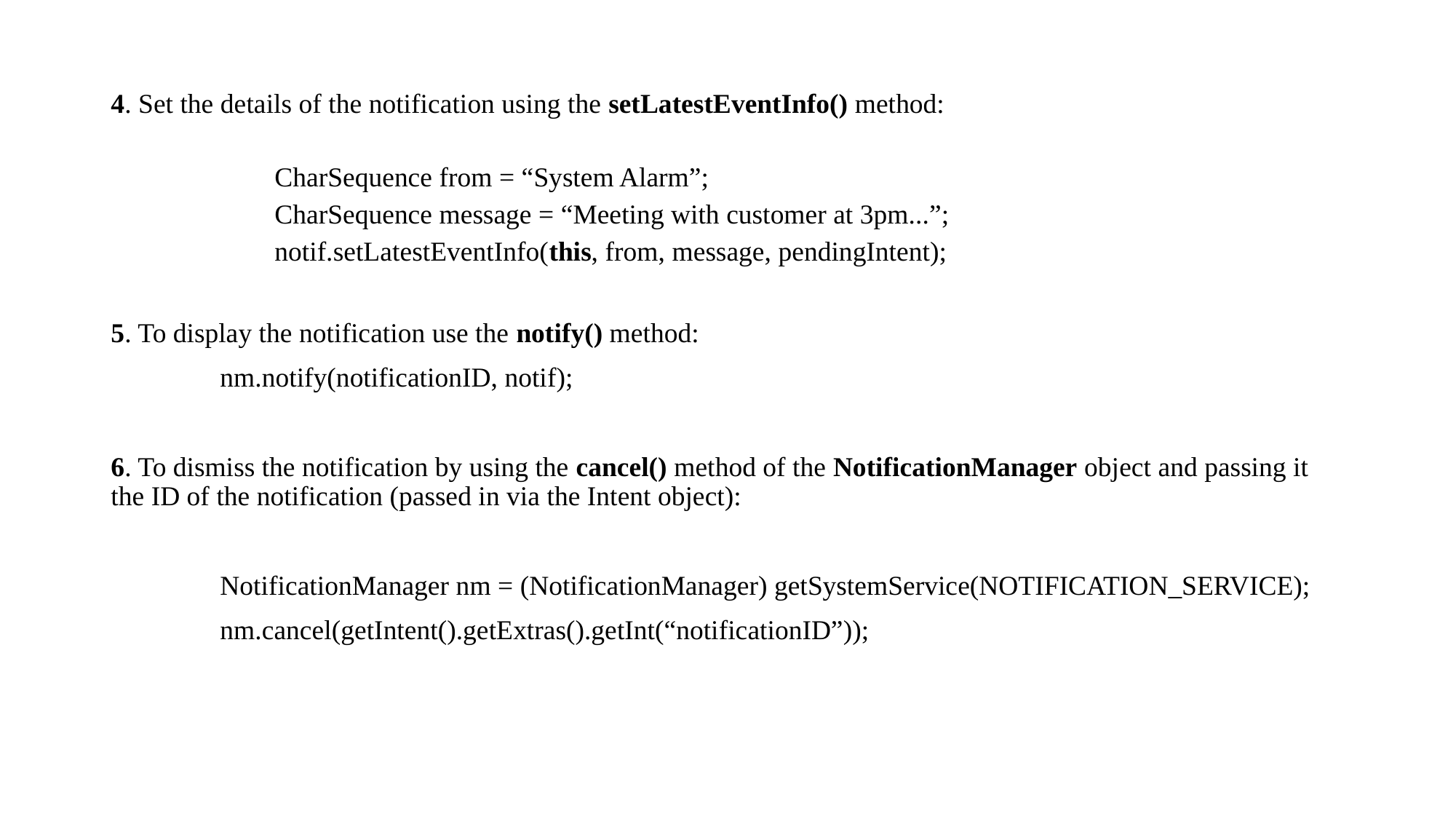

4. Set the details of the notification using the setLatestEventInfo() method:

	CharSequence from = “System Alarm”;
	CharSequence message = “Meeting with customer at 3pm...”;
	notif.setLatestEventInfo(this, from, message, pendingIntent);

5. To display the notification use the notify() method:
	nm.notify(notificationID, notif);

6. To dismiss the notification by using the cancel() method of the NotificationManager object and passing it the ID of the notification (passed in via the Intent object):

	NotificationManager nm = (NotificationManager) getSystemService(NOTIFICATION_SERVICE);
	nm.cancel(getIntent().getExtras().getInt(“notificationID”));